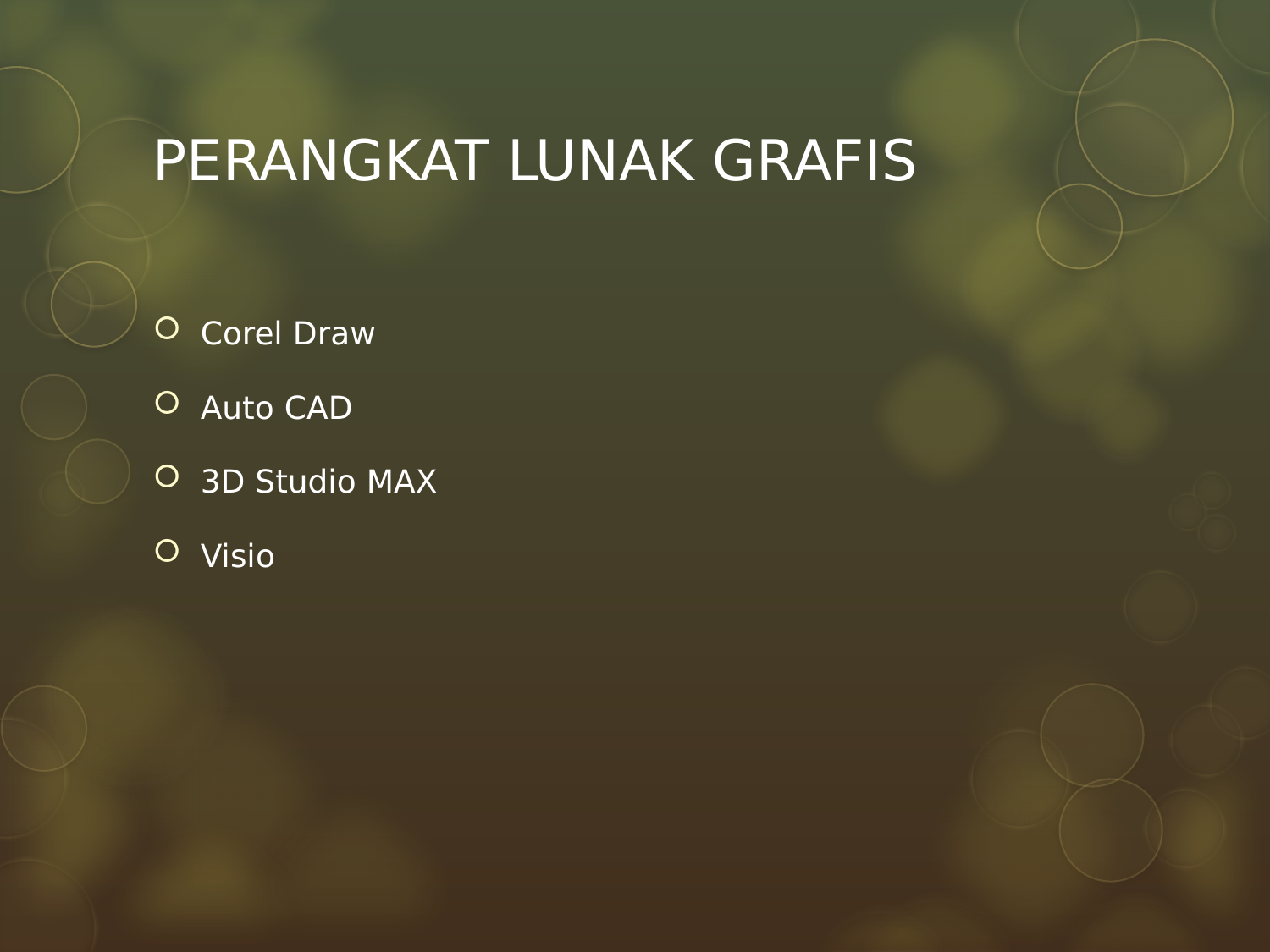

# PERANGKAT LUNAK GRAFIS
Corel Draw
Auto CAD
3D Studio MAX
Visio